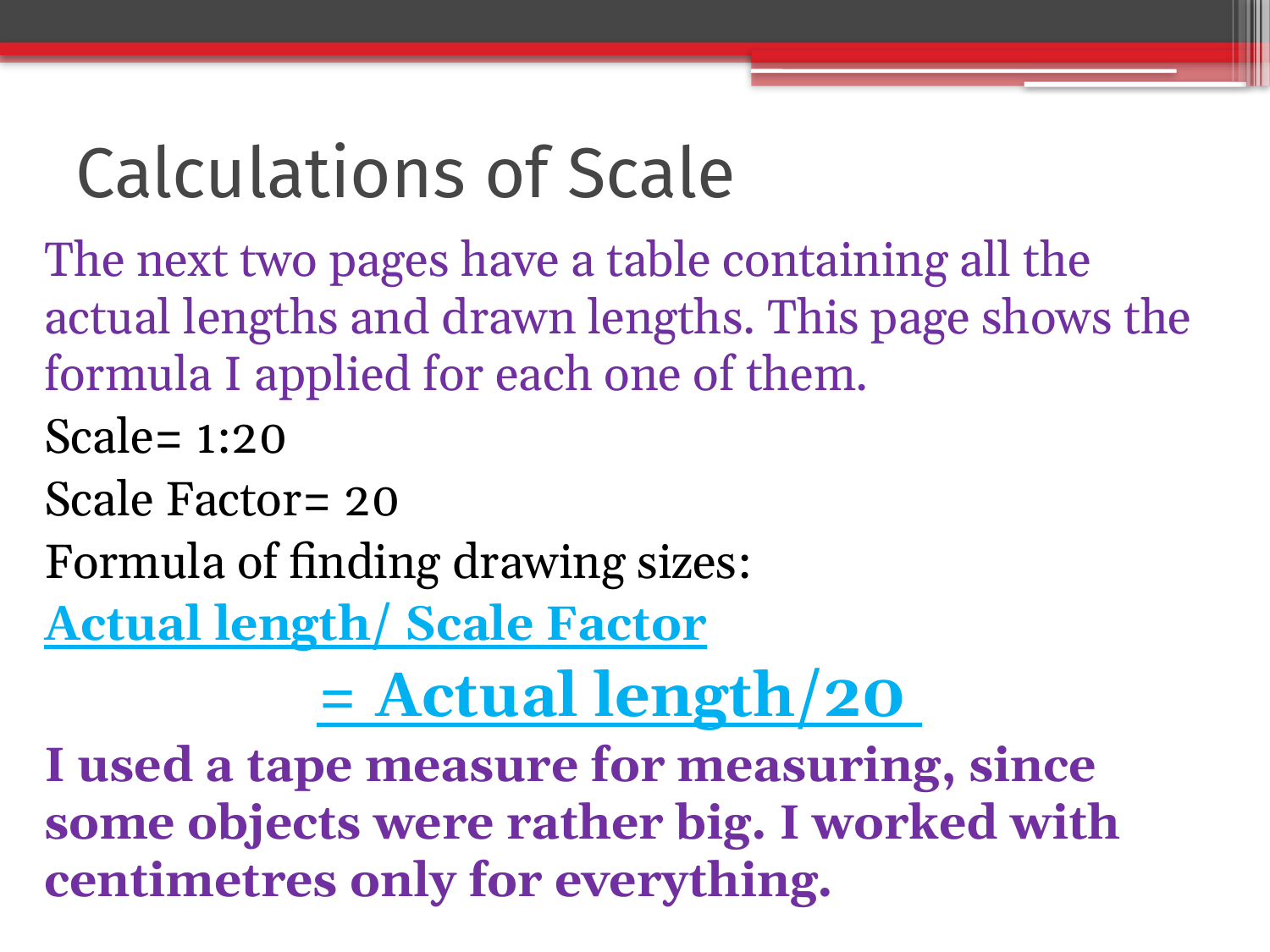

# Calculations of Scale
The next two pages have a table containing all the actual lengths and drawn lengths. This page shows the formula I applied for each one of them.
Scale= 1:20
Scale Factor= 20
Formula of finding drawing sizes:
Actual length/ Scale Factor
= Actual length/20
I used a tape measure for measuring, since some objects were rather big. I worked with centimetres only for everything.